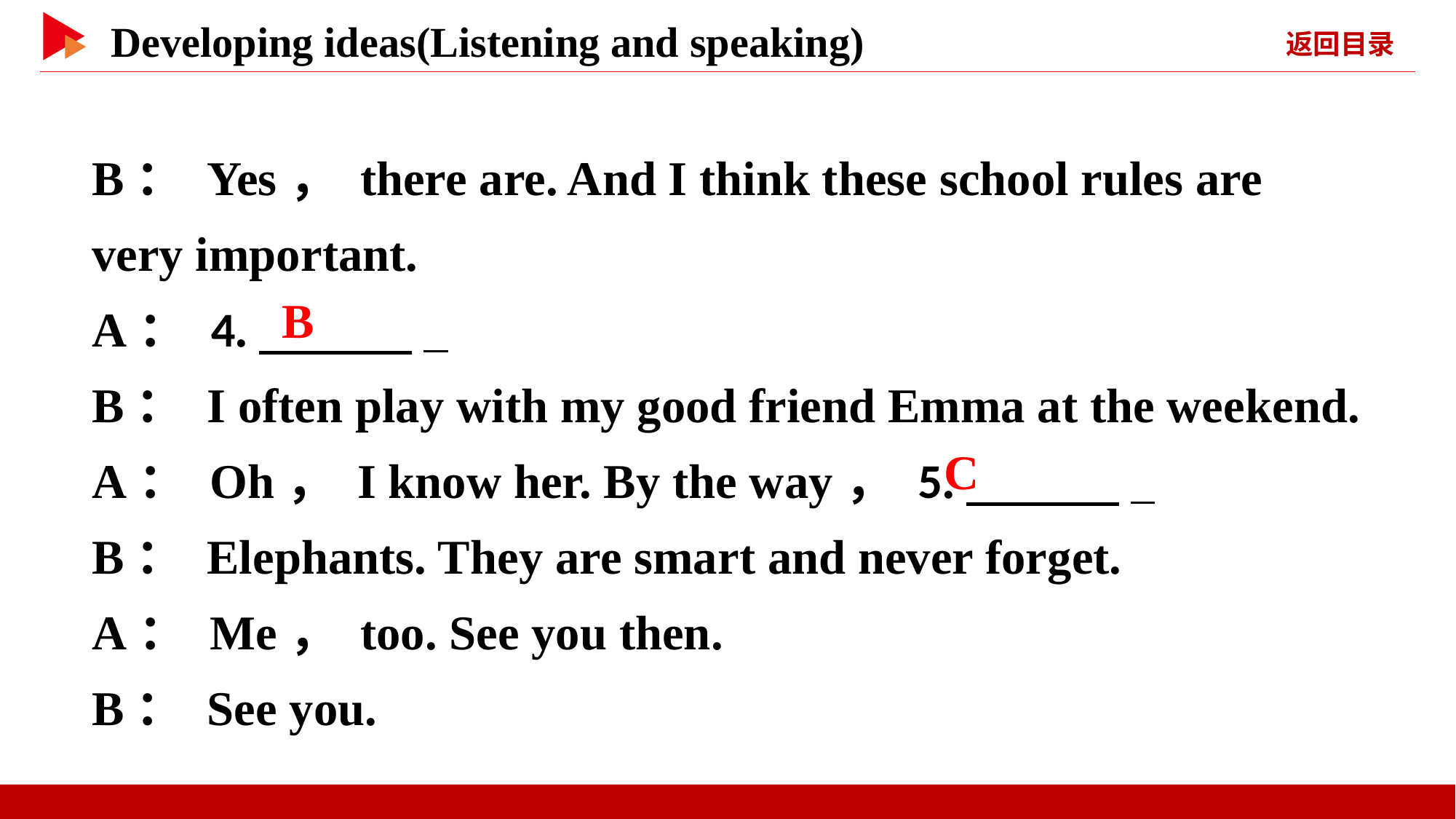

B： Yes， there are. And I think these school rules are very important.
A： 4.　  　   _
B： I often play with my good friend Emma at the weekend.
A： Oh， I know her. By the way， 5.　  　   _
B： Elephants. They are smart and never forget.
A： Me， too. See you then.
B： See you.
　B
　C